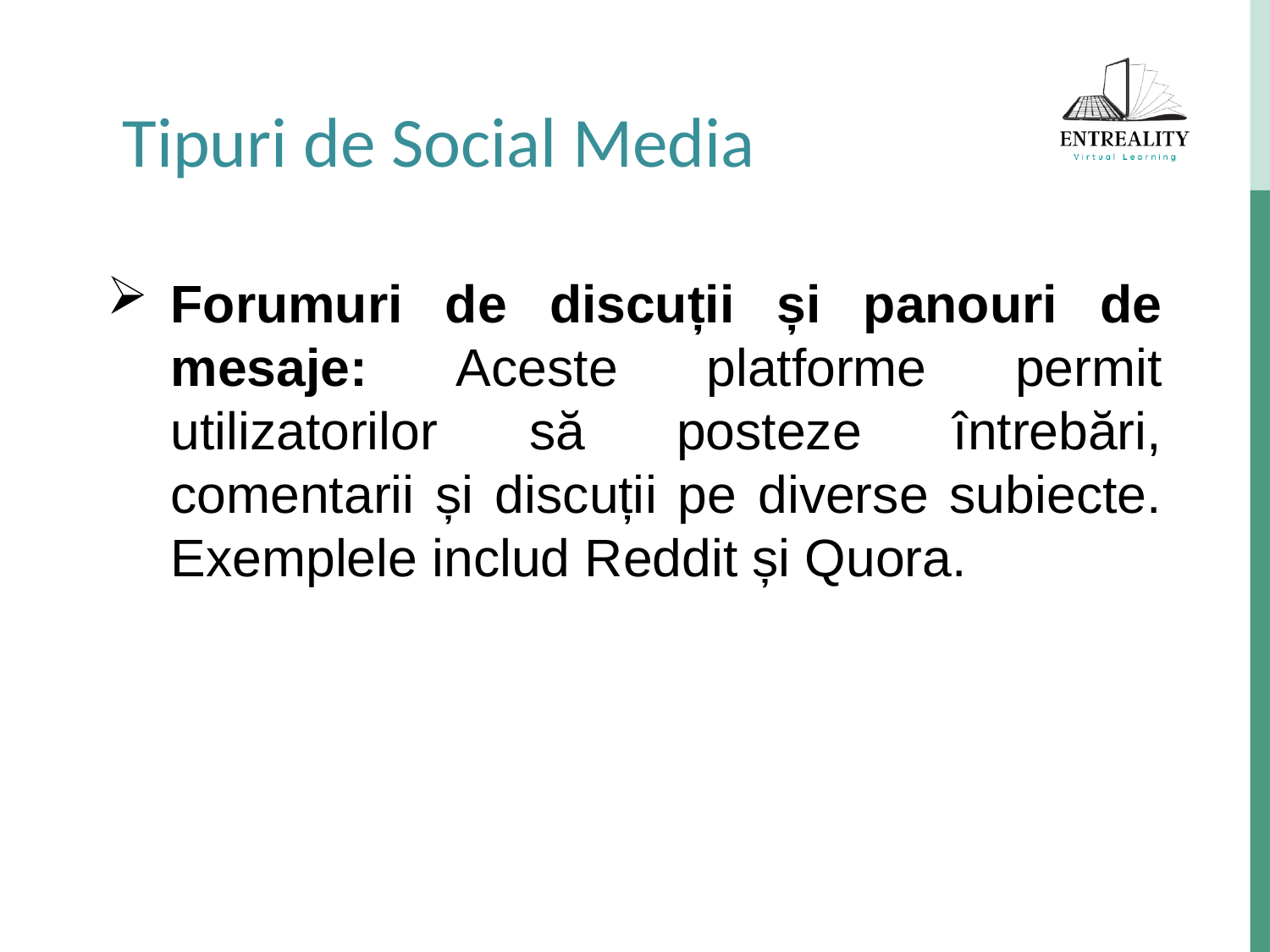

Tipuri de Social Media
Forumuri de discuții și panouri de mesaje: Aceste platforme permit utilizatorilor să posteze întrebări, comentarii și discuții pe diverse subiecte. Exemplele includ Reddit și Quora.